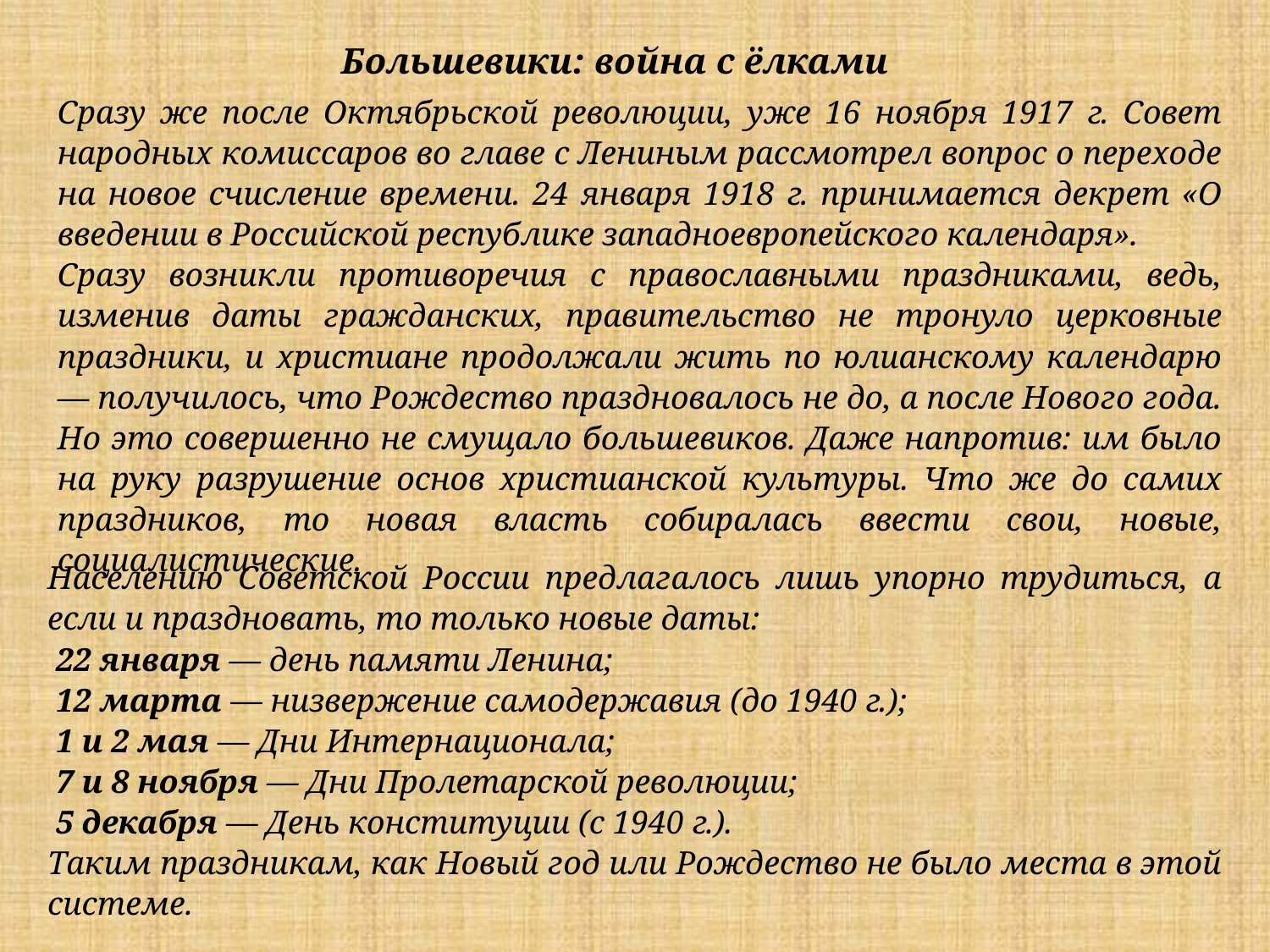

Большевики: война с ёлками
Сразу же после Октябрьской революции, уже 16 ноября 1917 г. Совет народных комиссаров во главе с Лениным рассмотрел вопрос о переходе на новое счисление времени. 24 января 1918 г. принимается декрет «О введении в Российской республике западноевропейского календаря».
Сразу возникли противоречия с православными праздниками, ведь, изменив даты гражданских, правительство не тронуло церковные праздники, и христиане продолжали жить по юлианскому календарю — получилось, что Рождество праздновалось не до, а после Нового года. Но это совершенно не смущало большевиков. Даже напротив: им было на руку разрушение основ христианской культуры. Что же до самих праздников, то новая власть собиралась ввести свои, новые, социалистические.
Населению Советской России предлагалось лишь упорно трудиться, а если и праздновать, то только новые даты:
 22 января — день памяти Ленина;
 12 марта — низвержение самодержавия (до 1940 г.);
 1 и 2 мая — Дни Интернационала;
 7 и 8 ноября — Дни Пролетарской революции;
 5 декабря — День конституции (с 1940 г.).
Таким праздникам, как Новый год или Рождество не было места в этой системе.